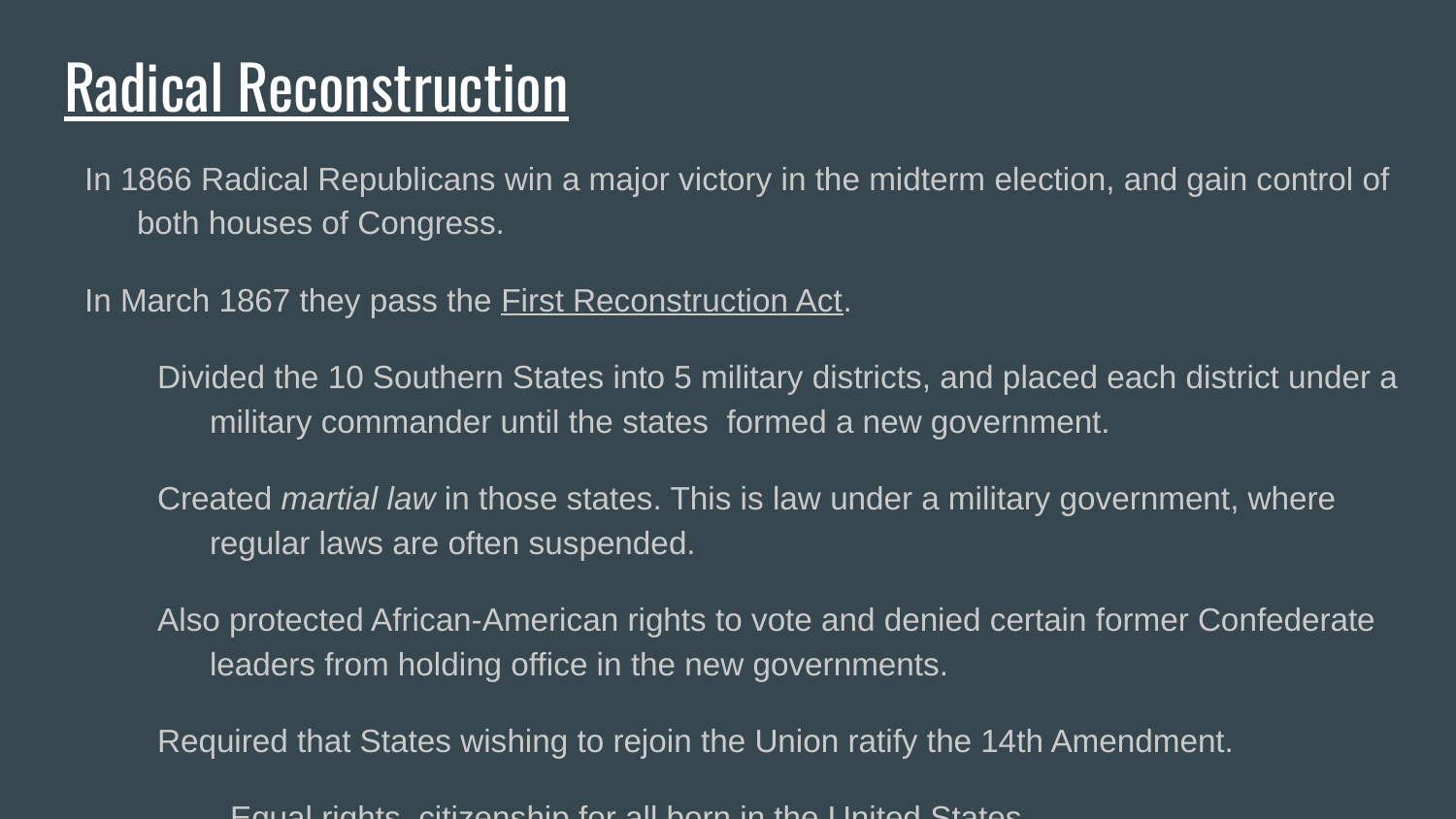

# Radical Reconstruction
In 1866 Radical Republicans win a major victory in the midterm election, and gain control of both houses of Congress.
In March 1867 they pass the First Reconstruction Act.
Divided the 10 Southern States into 5 military districts, and placed each district under a military commander until the states  formed a new government.
Created martial law in those states. This is law under a military government, where regular laws are often suspended.
Also protected African-American rights to vote and denied certain former Confederate leaders from holding office in the new governments.
Required that States wishing to rejoin the Union ratify the 14th Amendment.
Equal rights, citizenship for all born in the United States.
Required that States wishing to rejoin the Union ensure African-American men the right to vote.
Vetoed by Johnson, and then overridden by Congress.